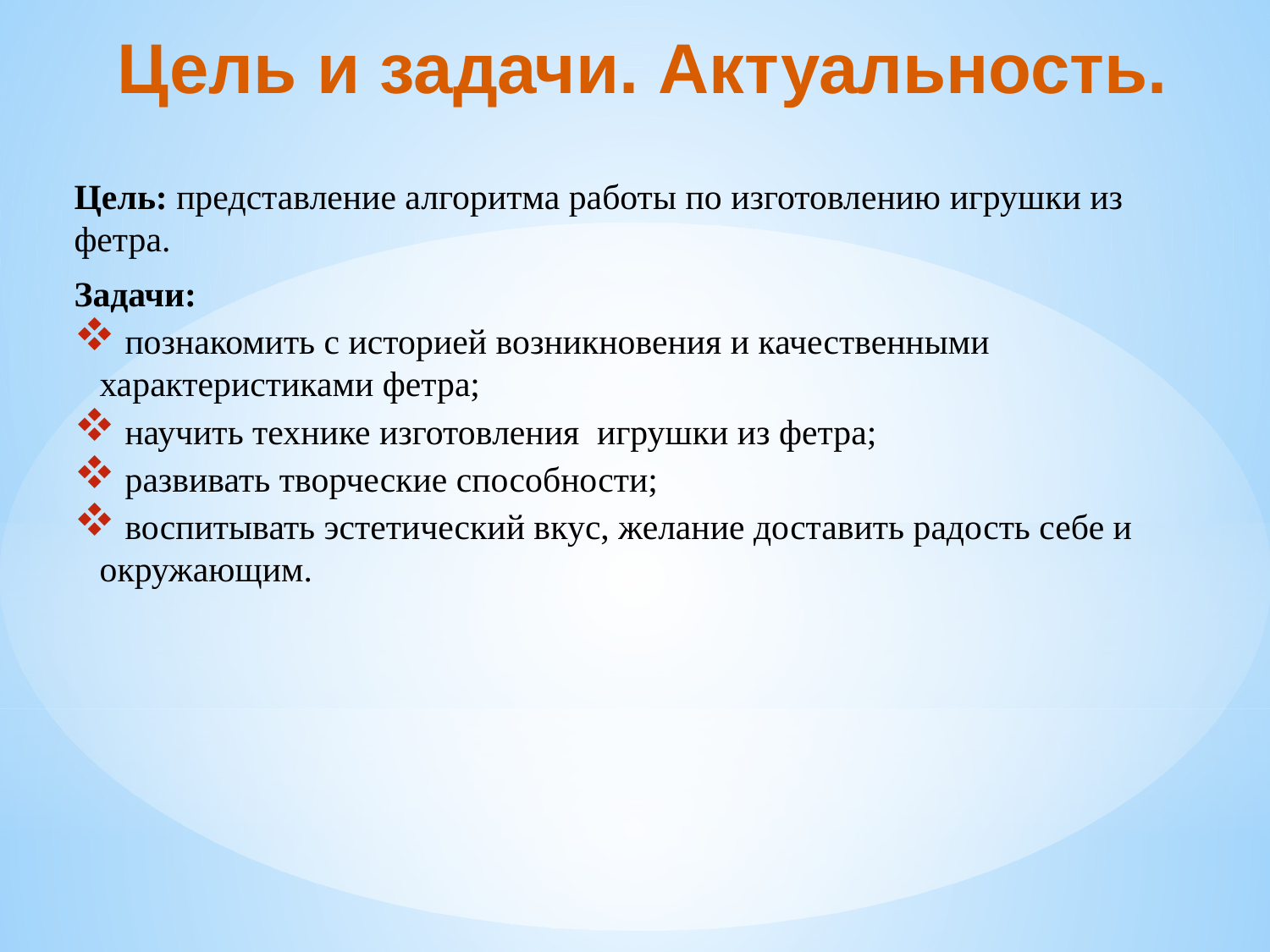

Цель и задачи. Актуальность.

Цель: представление алгоритма работы по изготовлению игрушки из      фетра.
Задачи:
 познакомить с историей возникновения и качественными     характеристиками фетра;
 научить технике изготовления  игрушки из фетра;
 развивать творческие способности;
 воспитывать эстетический вкус, желание доставить радость себе и окружающим.